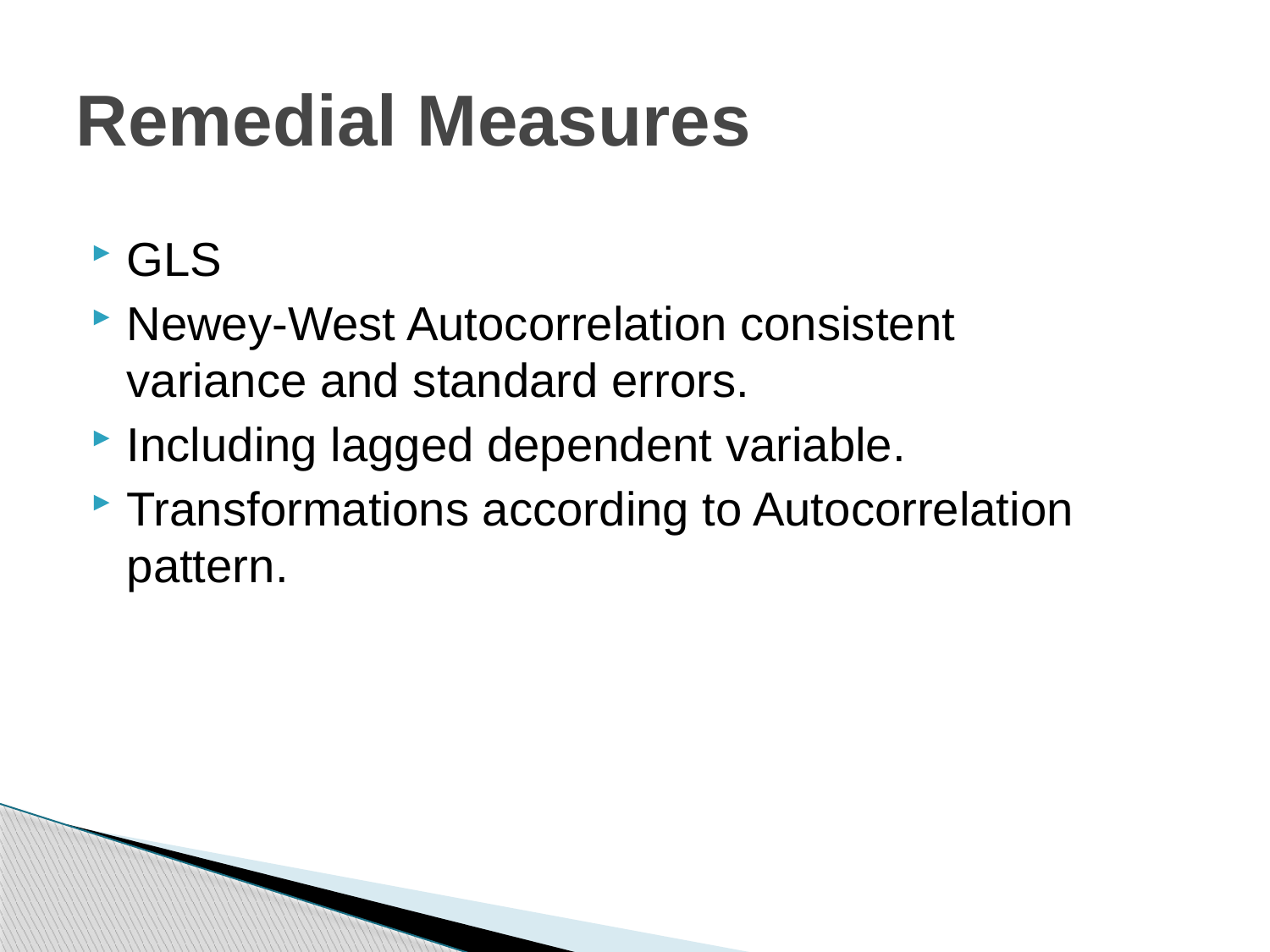

# Remedial Measures
GLS
Newey-West Autocorrelation consistent variance and standard errors.
Including lagged dependent variable.
Transformations according to Autocorrelation pattern.